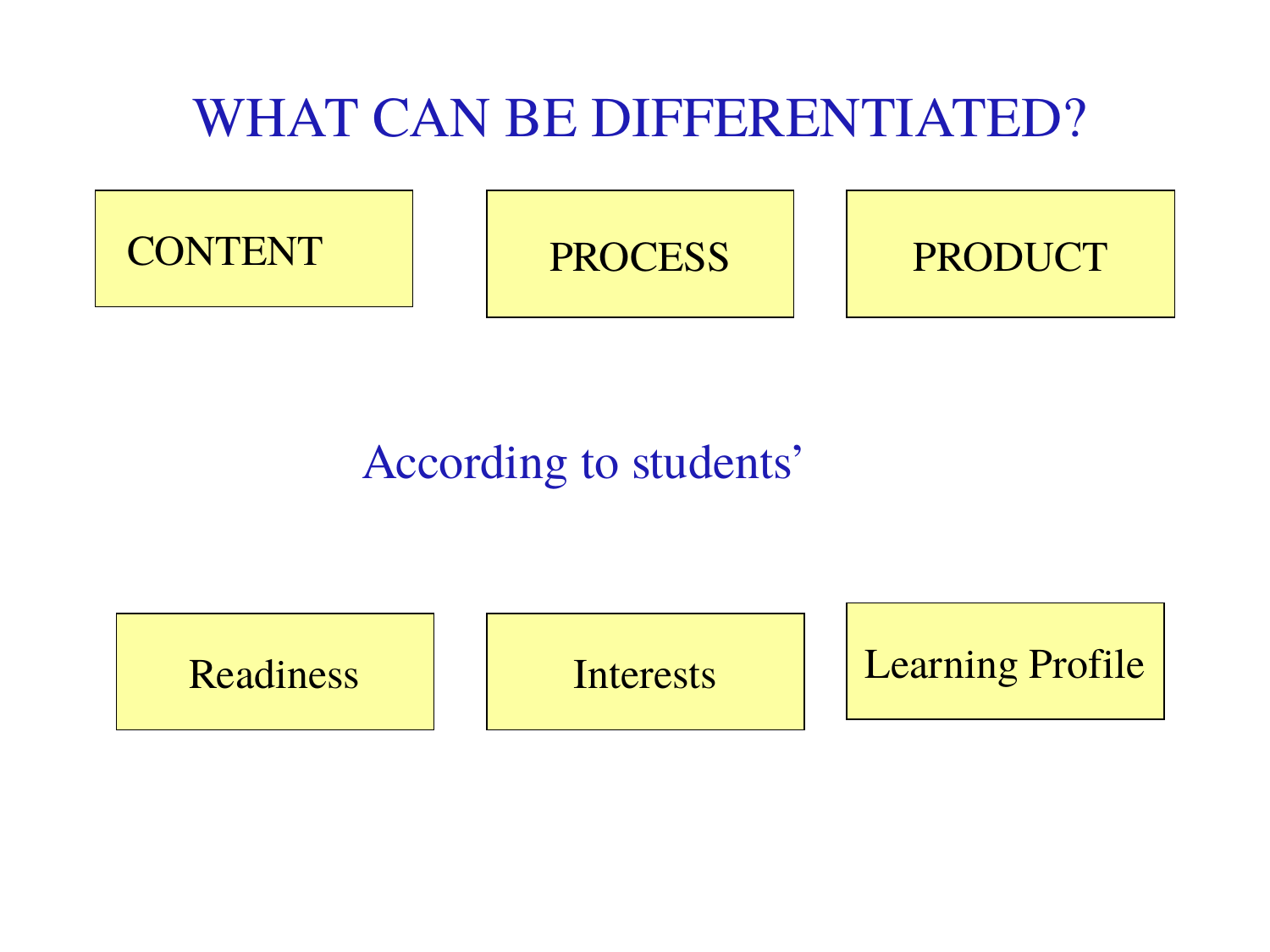

WHAT CAN BE DIFFERENTIATED?
CONTENT
PROCESS
PRODUCT
According to students’
Learning Profile
Readiness
Interests